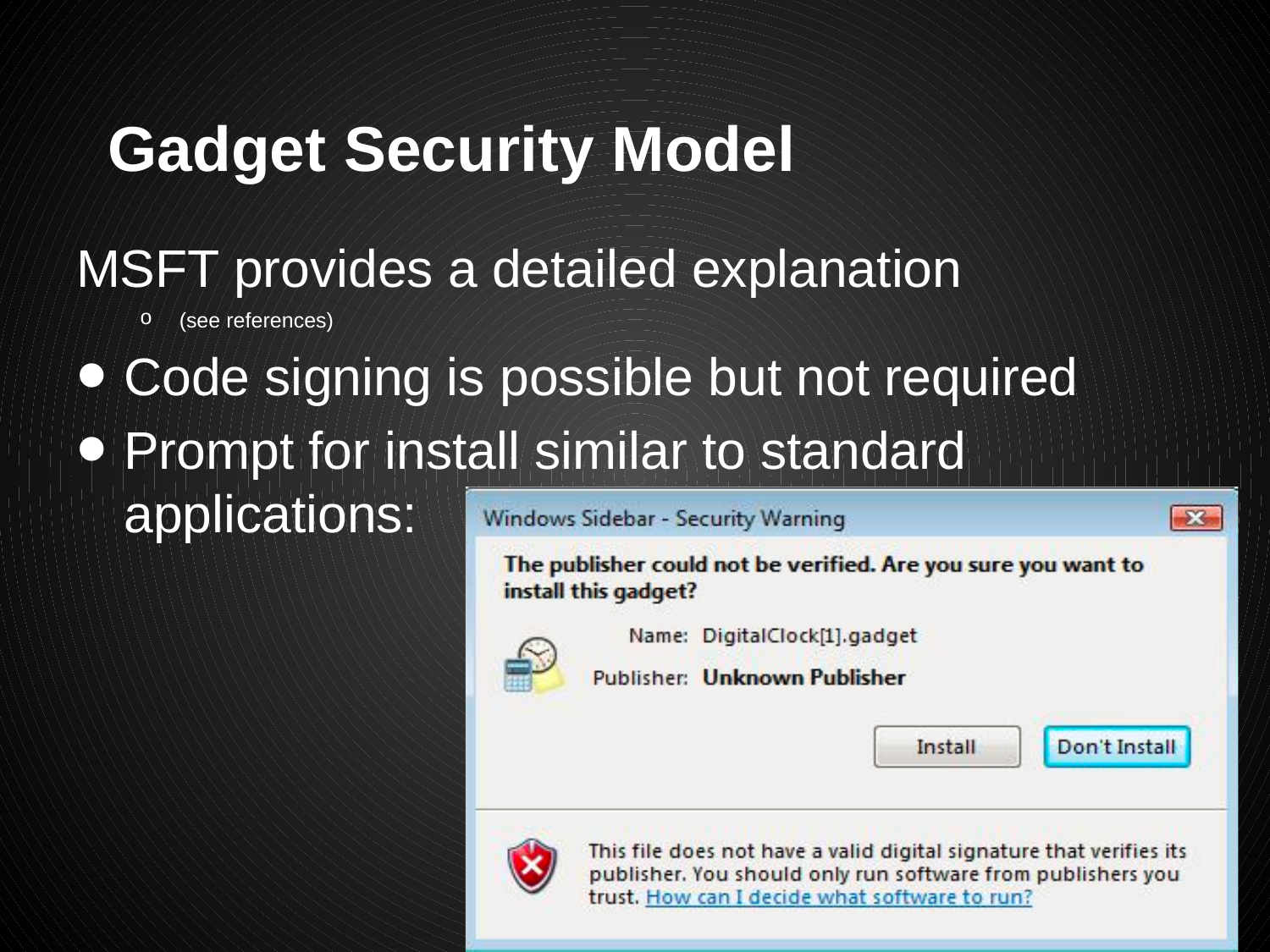

# Gadget Security Model
MSFT provides a detailed explanation
(see references)
Code signing is possible but not required
Prompt for install similar to standard applications: